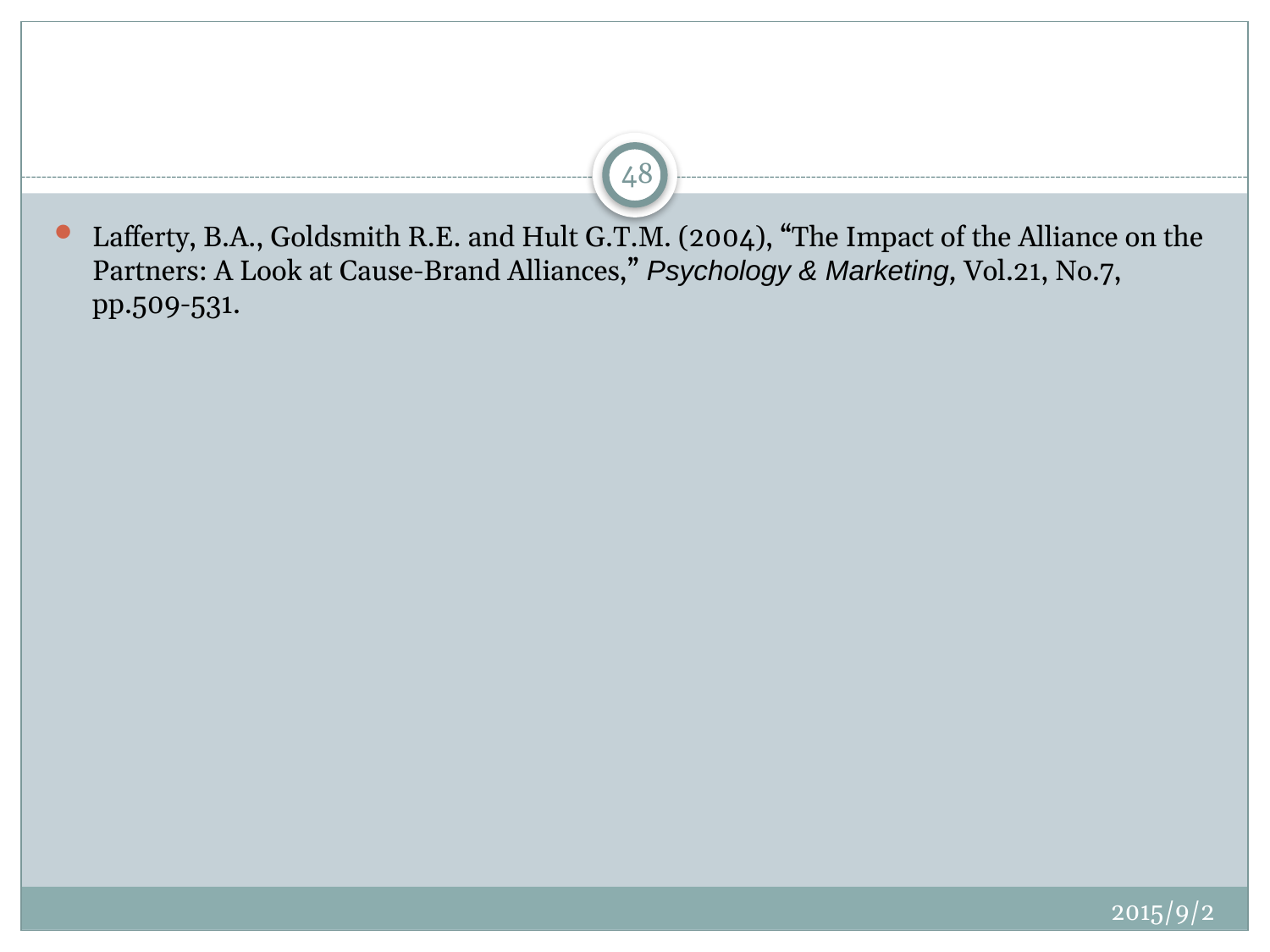

#
48
Lafferty, B.A., Goldsmith R.E. and Hult G.T.M. (2004), “The Impact of the Alliance on the Partners: A Look at Cause-Brand Alliances,” Psychology & Marketing, Vol.21, No.7, pp.509-531.
2015/9/2